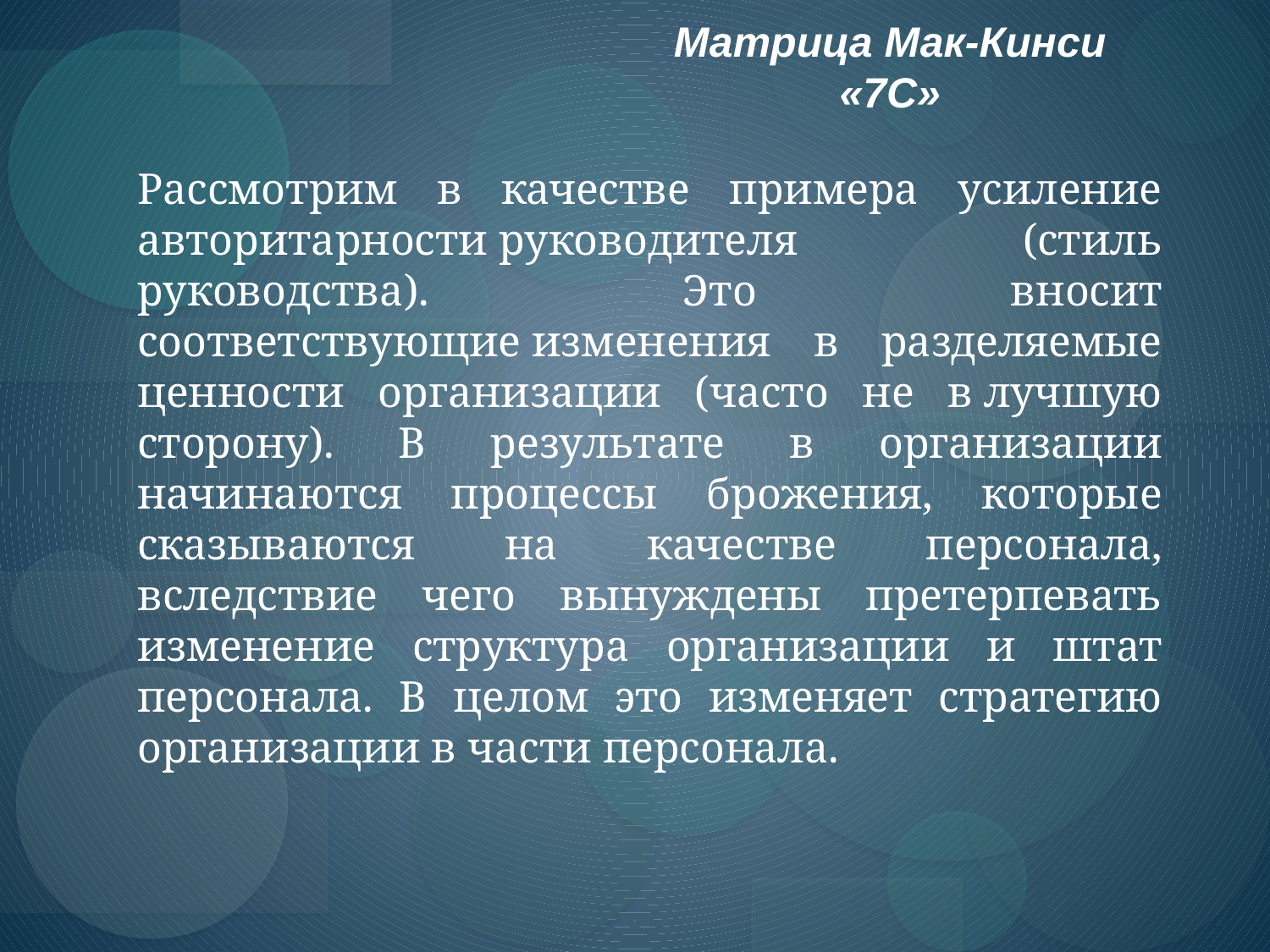

Матрица Мак-Кинси «7С»
Рассмотрим в качестве примера усиление авторитарности руководителя (стиль руководства). Это вносит соответствующие изменения в разделяемые ценности организации (часто не в лучшую сторону). В результате в организации начинаются про­цессы брожения, которые сказываются на качестве персонала, вследствие чего вынуждены претерпевать изменение структу­ра организации и штат персонала. В целом это изменяет страте­гию организации в части персонала.